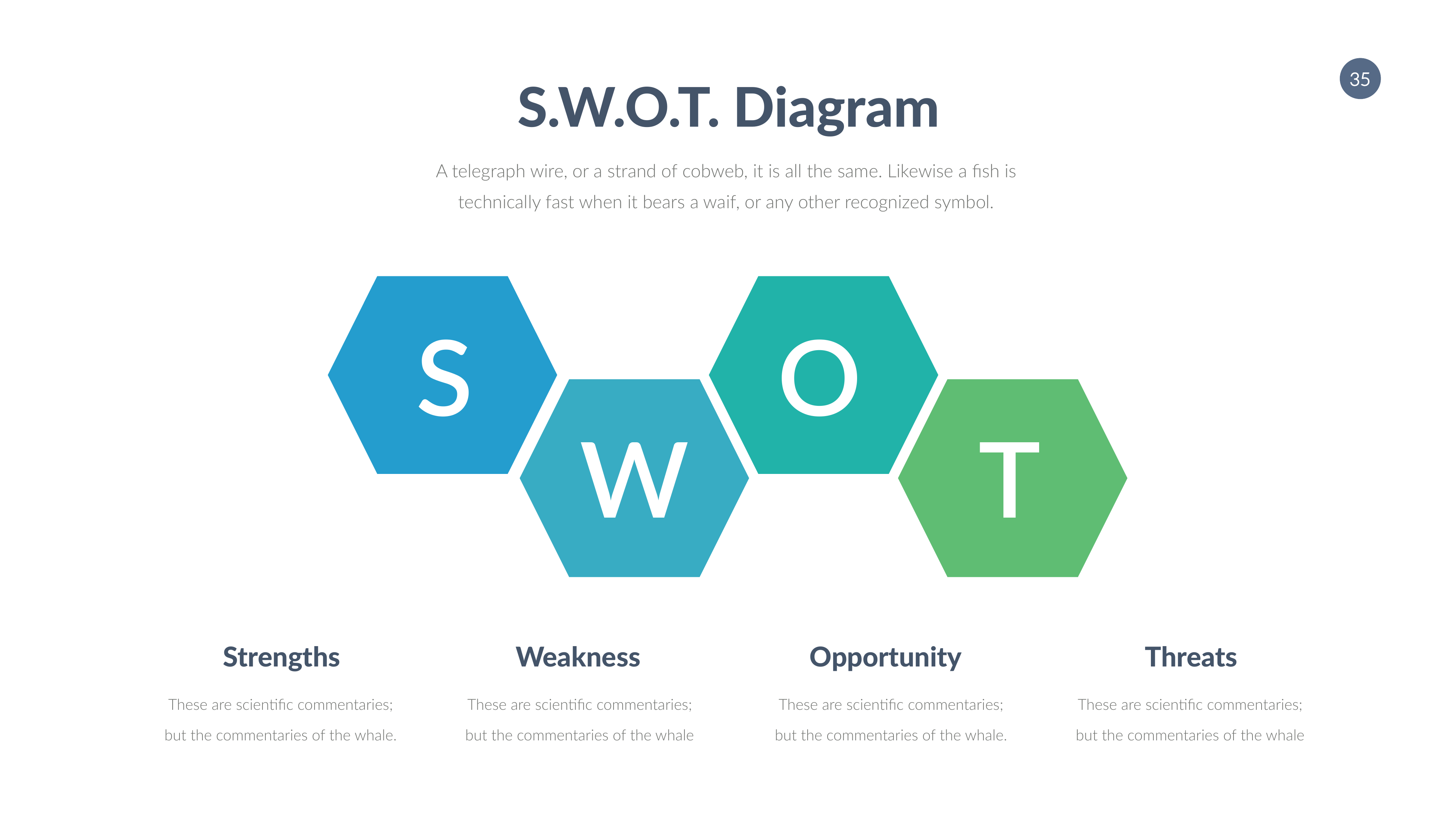

S.W.O.T. Diagram
A telegraph wire, or a strand of cobweb, it is all the same. Likewise a fish is technically fast when it bears a waif, or any other recognized symbol.

S
O

W
T
Strengths
Weakness
Opportunity
Threats
These are scientific commentaries; but the commentaries of the whale.
These are scientific commentaries; but the commentaries of the whale
These are scientific commentaries; but the commentaries of the whale.
These are scientific commentaries; but the commentaries of the whale